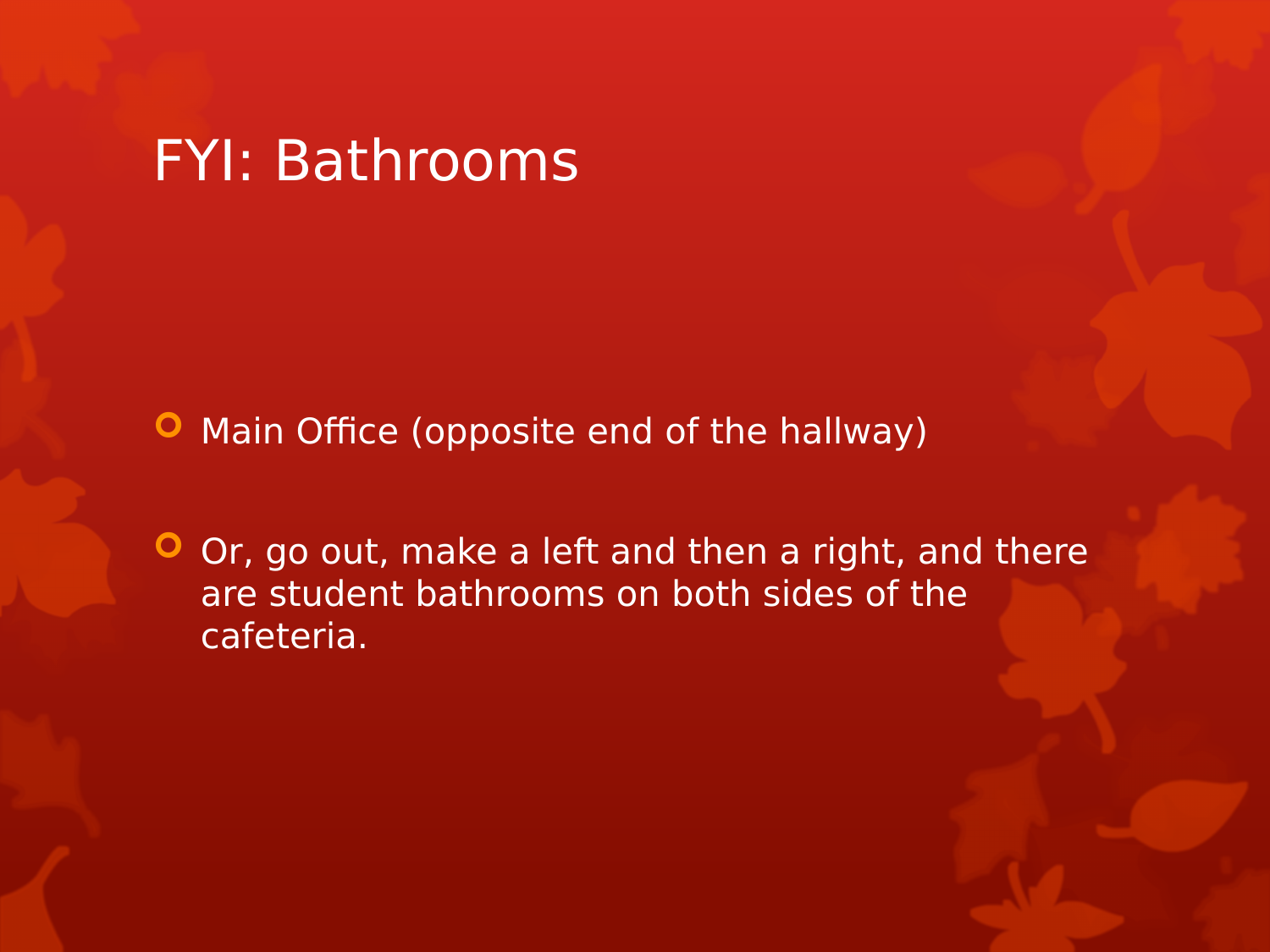

# FYI: Bathrooms
Main Office (opposite end of the hallway)

Or, go out, make a left and then a right, and there are student bathrooms on both sides of the cafeteria.